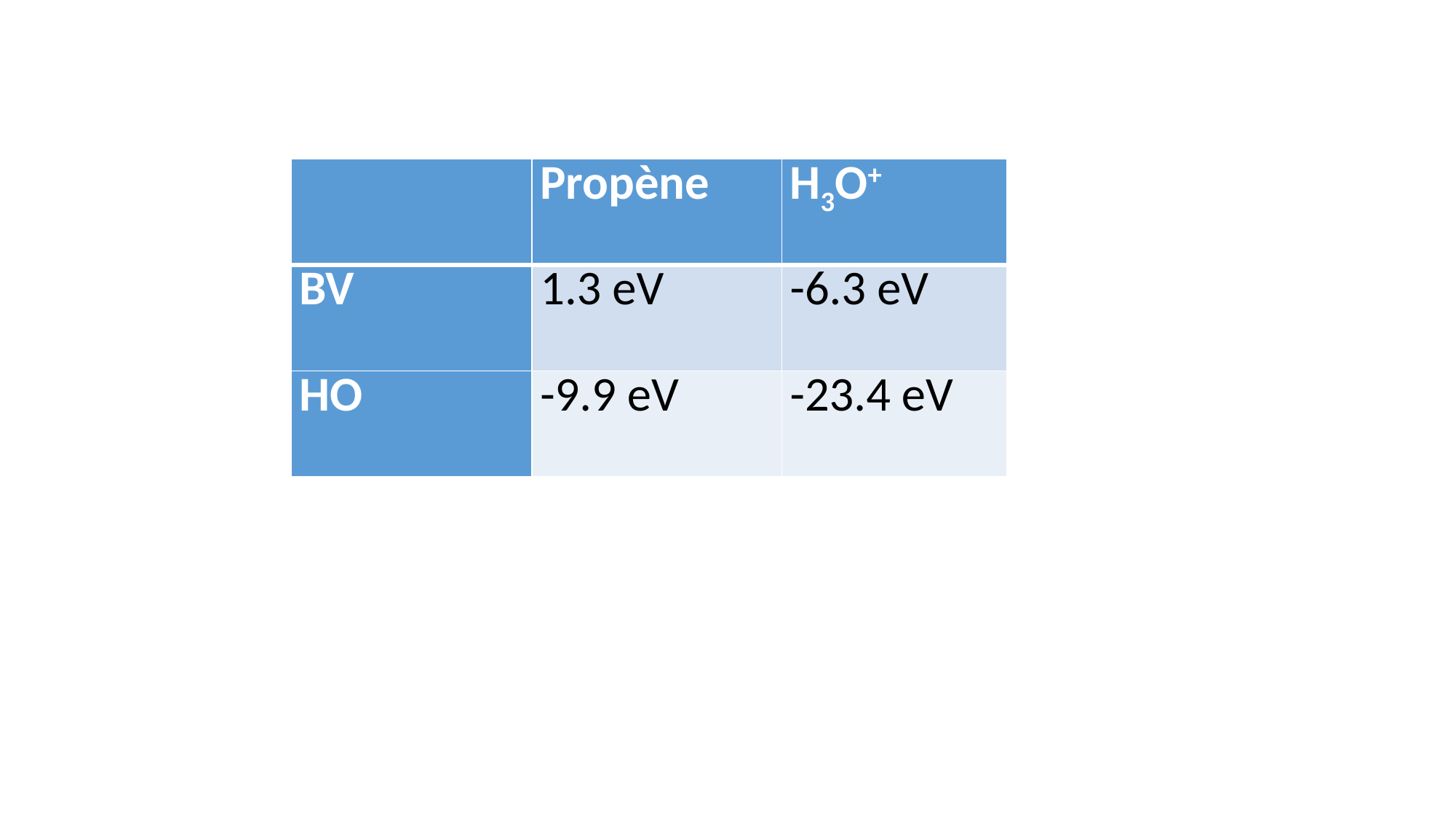

|  | Propène | H3O+ |
| --- | --- | --- |
| BV | 1.3 eV | -6.3 eV |
| HO | -9.9 eV | -23.4 eV |